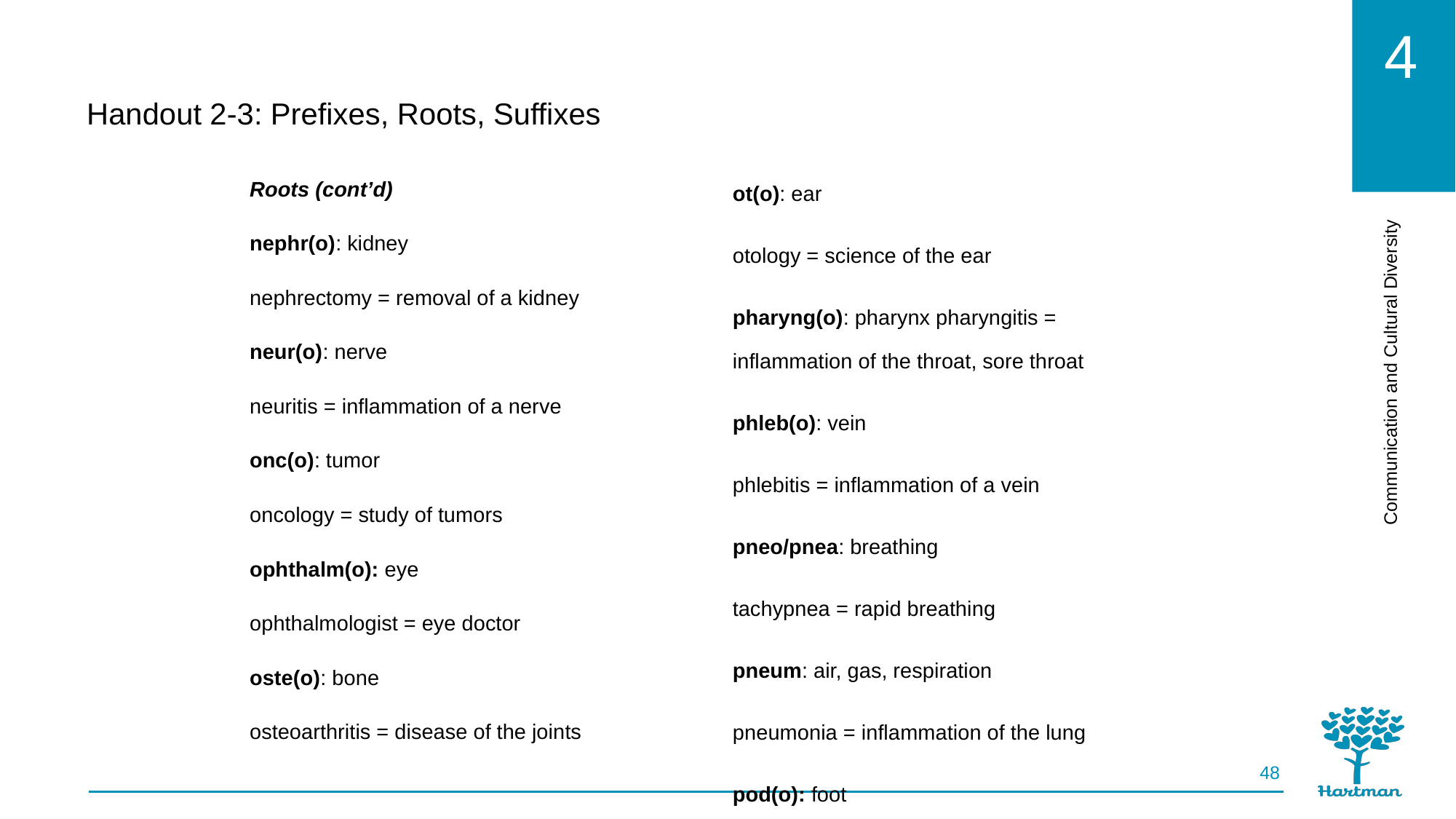

Handout 2-3: Prefixes, Roots, Suffixes
ot(o): ear
otology = science of the ear
pharyng(o): pharynx pharyngitis = inflammation of the throat, sore throat
phleb(o): vein
phlebitis = inflammation of a vein
pneo/pnea: breathing
tachypnea = rapid breathing
pneum: air, gas, respiration
pneumonia = inflammation of the lung
pod(o): foot
podiatrist = foot doctor

Roots (cont’d)
nephr(o): kidney
nephrectomy = removal of a kidney
neur(o): nerve
neuritis = inflammation of a nerve
onc(o): tumor
oncology = study of tumors
ophthalm(o): eye
ophthalmologist = eye doctor
oste(o): bone
osteoarthritis = disease of the joints

48